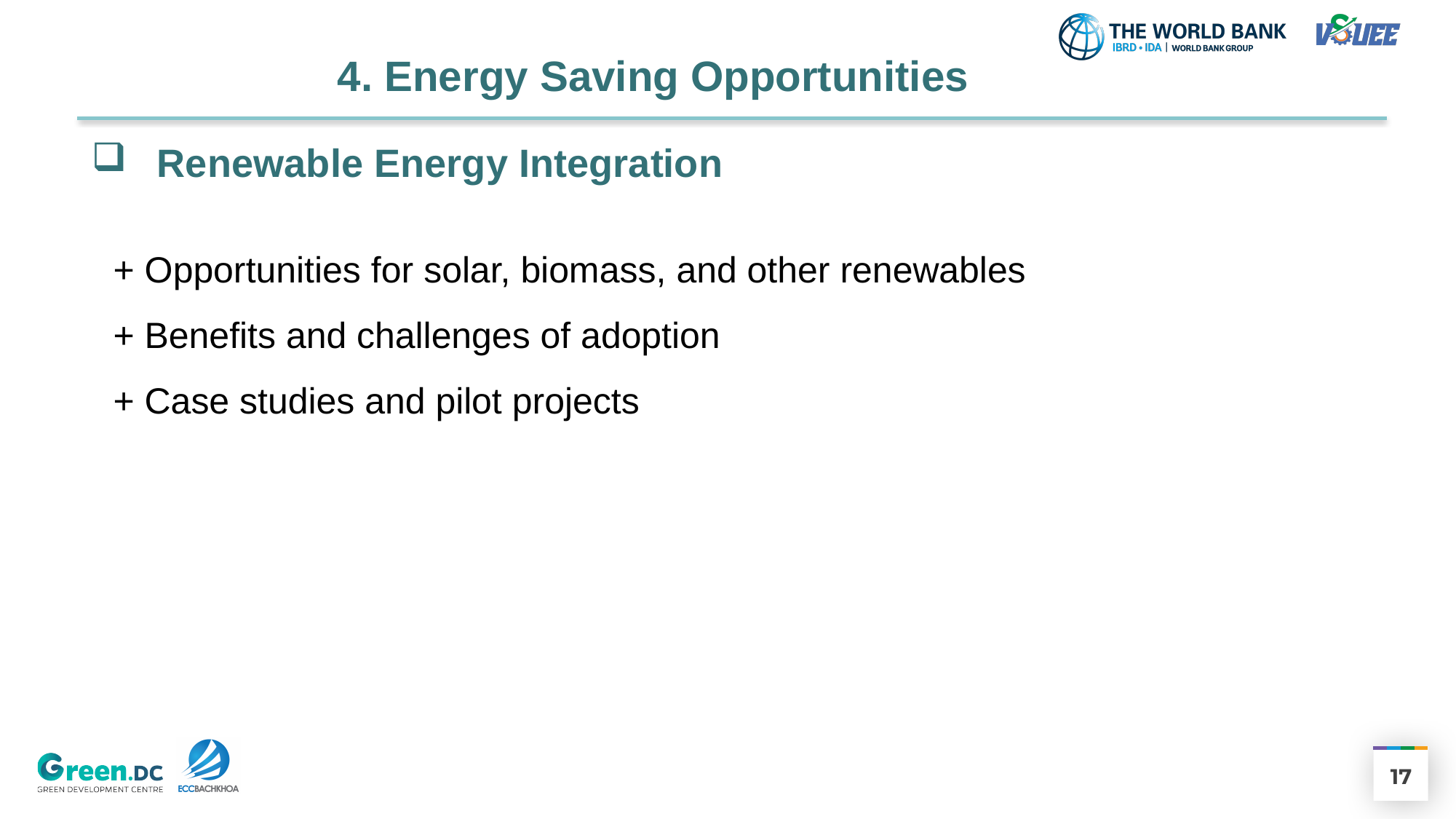

# 4. Energy Saving Opportunities
 Renewable Energy Integration
+ Opportunities for solar, biomass, and other renewables
+ Benefits and challenges of adoption
+ Case studies and pilot projects